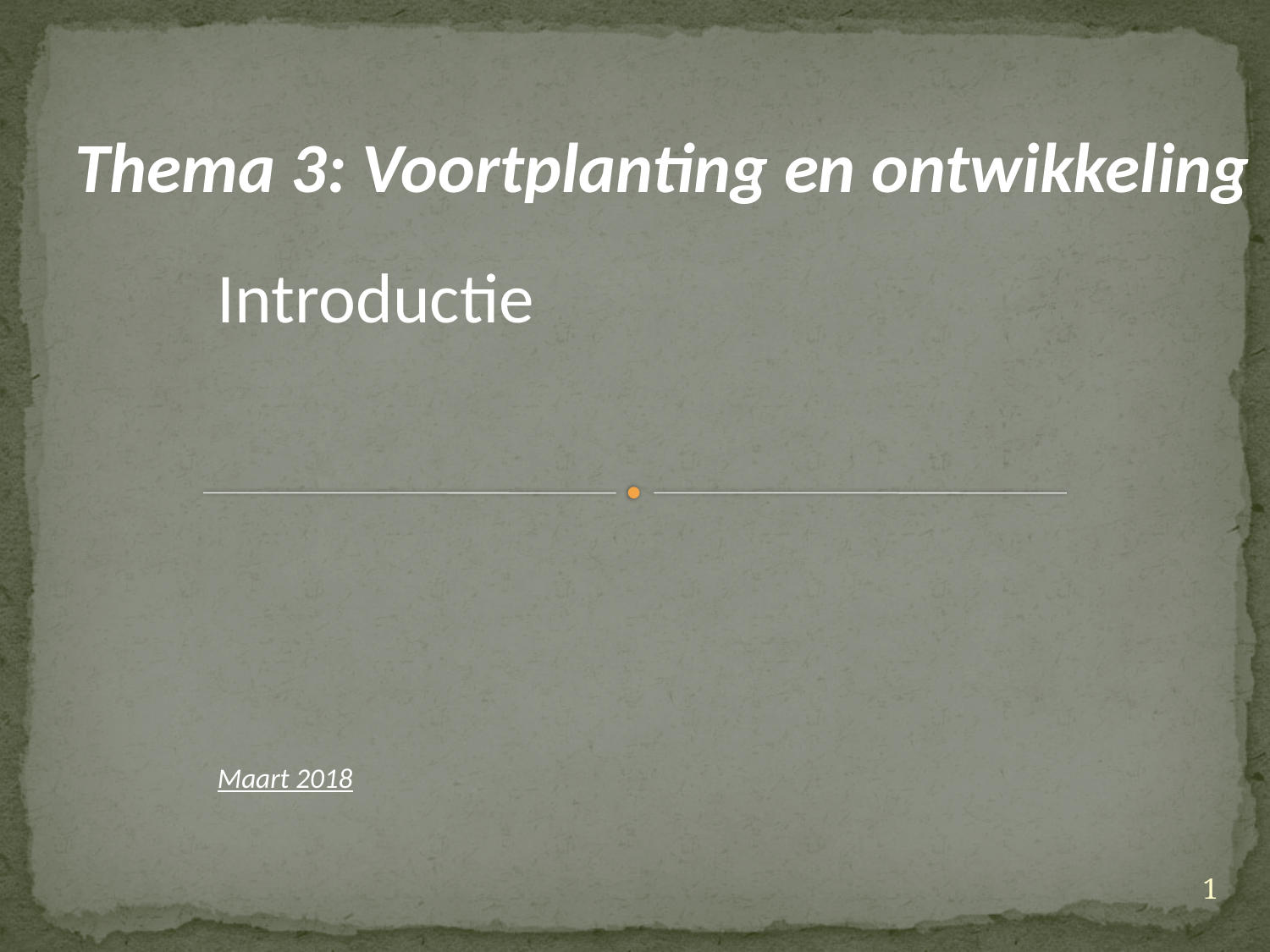

Thema 3: Voortplanting en ontwikkeling

Introductie

Maart 2018
1